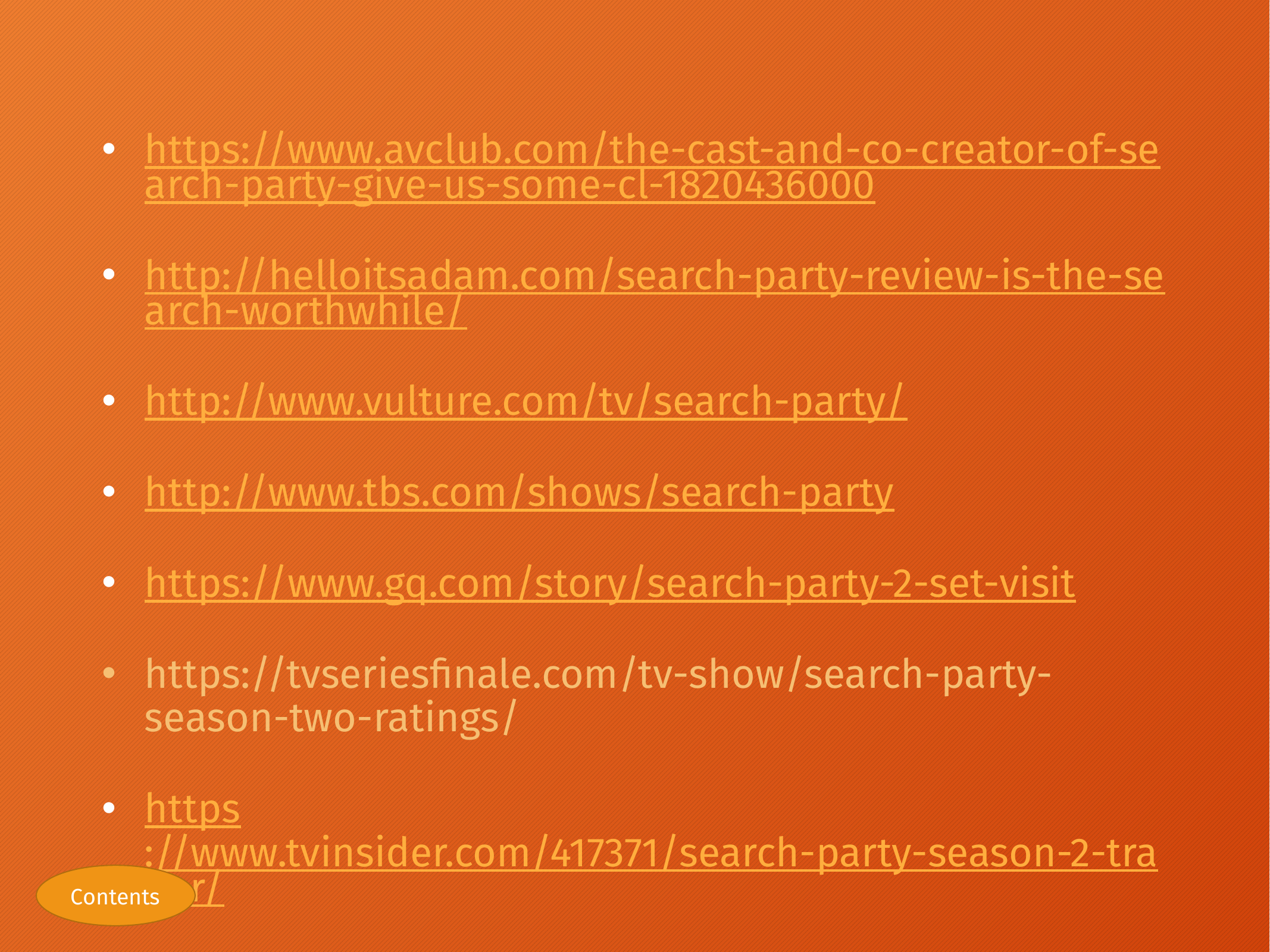

https://www.avclub.com/the-cast-and-co-creator-of-search-party-give-us-some-cl-1820436000
http://helloitsadam.com/search-party-review-is-the-search-worthwhile/
http://www.vulture.com/tv/search-party/
http://www.tbs.com/shows/search-party
https://www.gq.com/story/search-party-2-set-visit
https://tvseriesfinale.com/tv-show/search-party-season-two-ratings/
https://www.tvinsider.com/417371/search-party-season-2-trailer/
Contents